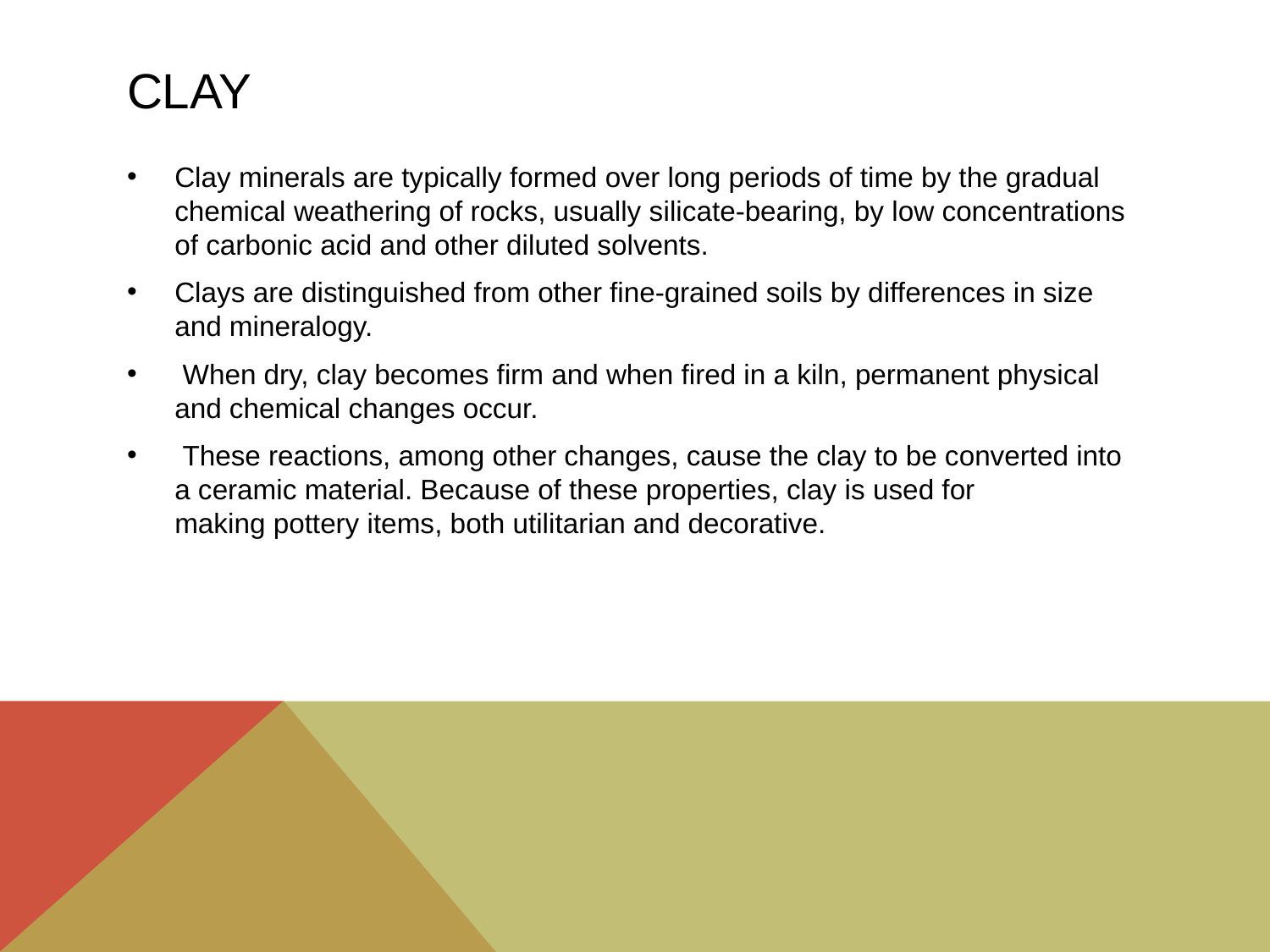

# Clay
Clay minerals are typically formed over long periods of time by the gradual chemical weathering of rocks, usually silicate-bearing, by low concentrations of carbonic acid and other diluted solvents.
Clays are distinguished from other fine-grained soils by differences in size and mineralogy.
 When dry, clay becomes firm and when fired in a kiln, permanent physical and chemical changes occur.
 These reactions, among other changes, cause the clay to be converted into a ceramic material. Because of these properties, clay is used for making pottery items, both utilitarian and decorative.